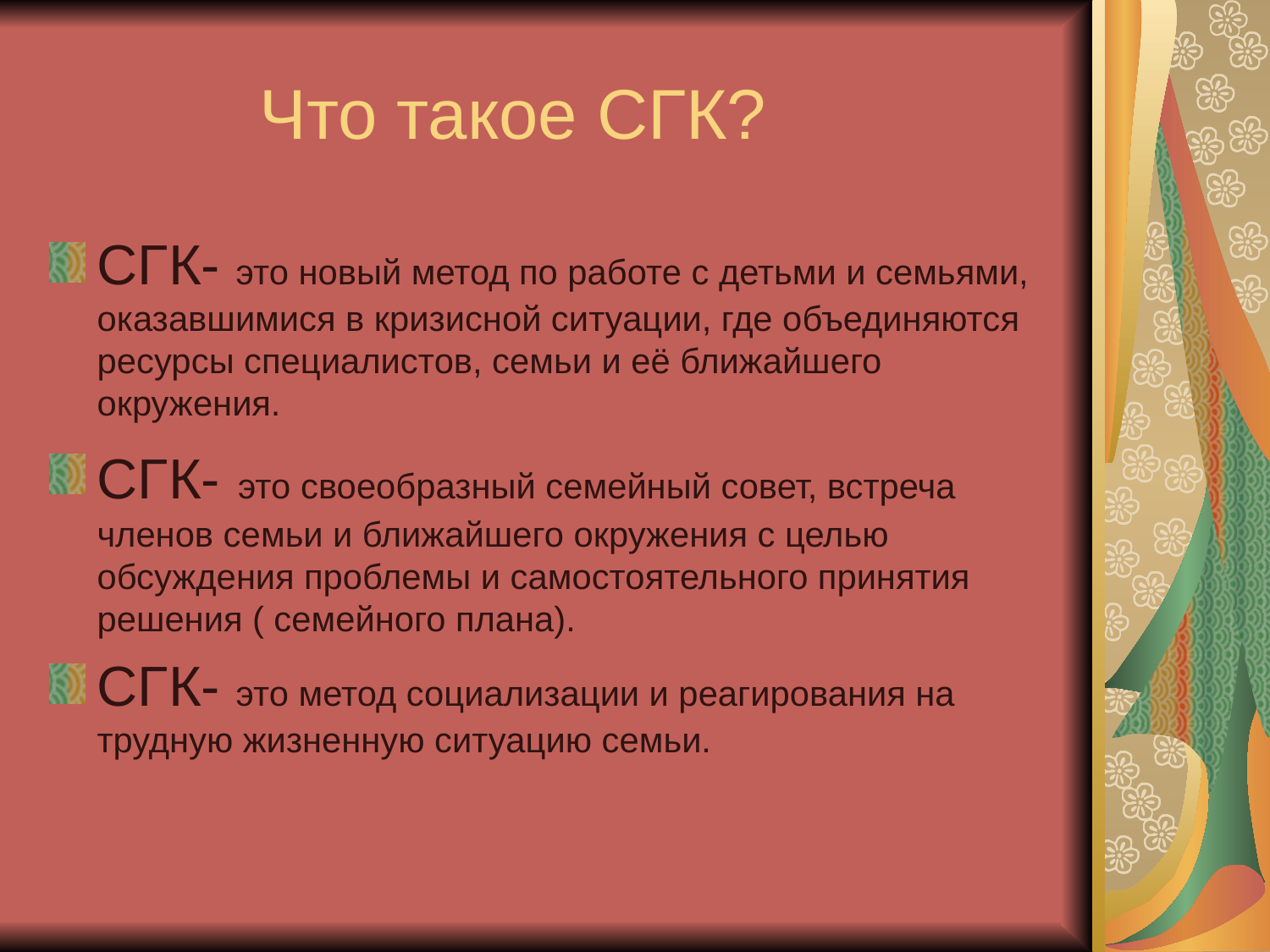

# Что такое СГК?
СГК- это новый метод по работе с детьми и семьями, оказавшимися в кризисной ситуации, где объединяются ресурсы специалистов, семьи и её ближайшего окружения.
СГК- это своеобразный семейный совет, встреча членов семьи и ближайшего окружения с целью обсуждения проблемы и самостоятельного принятия решения ( семейного плана).
СГК- это метод социализации и реагирования на трудную жизненную ситуацию семьи.